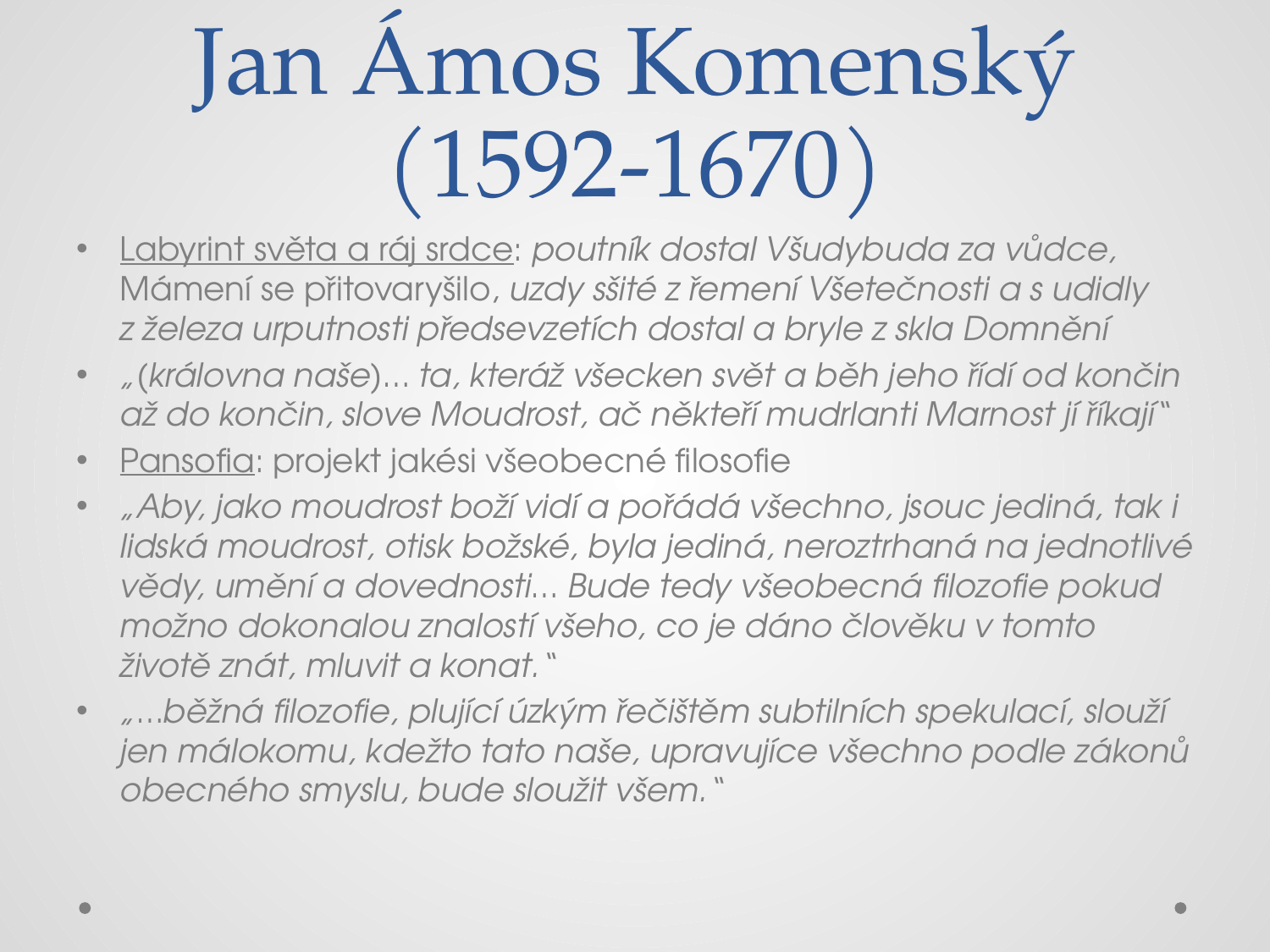

# Jan Ámos Komenský (1592-1670)
Labyrint světa a ráj srdce: poutník dostal Všudybuda za vůdce, Mámení se přitovaryšilo, uzdy sšité z řemení Všetečnosti a s udidly z železa urputnosti předsevzetích dostal a bryle z skla Domnění
„(královna naše)… ta, kteráž všecken svět a běh jeho řídí od končin až do končin, slove Moudrost, ač někteří mudrlanti Marnost jí říkají“
Pansofia: projekt jakési všeobecné filosofie
„Aby, jako moudrost boží vidí a pořádá všechno, jsouc jediná, tak i lidská moudrost, otisk božské, byla jediná, neroztrhaná na jednotlivé vědy, umění a dovednosti… Bude tedy všeobecná filozofie pokud možno dokonalou znalostí všeho, co je dáno člověku v tomto životě znát, mluvit a konat.“
„…běžná filozofie, plující úzkým řečištěm subtilních spekulací, slouží jen málokomu, kdežto tato naše, upravujíce všechno podle zákonů obecného smyslu, bude sloužit všem.“